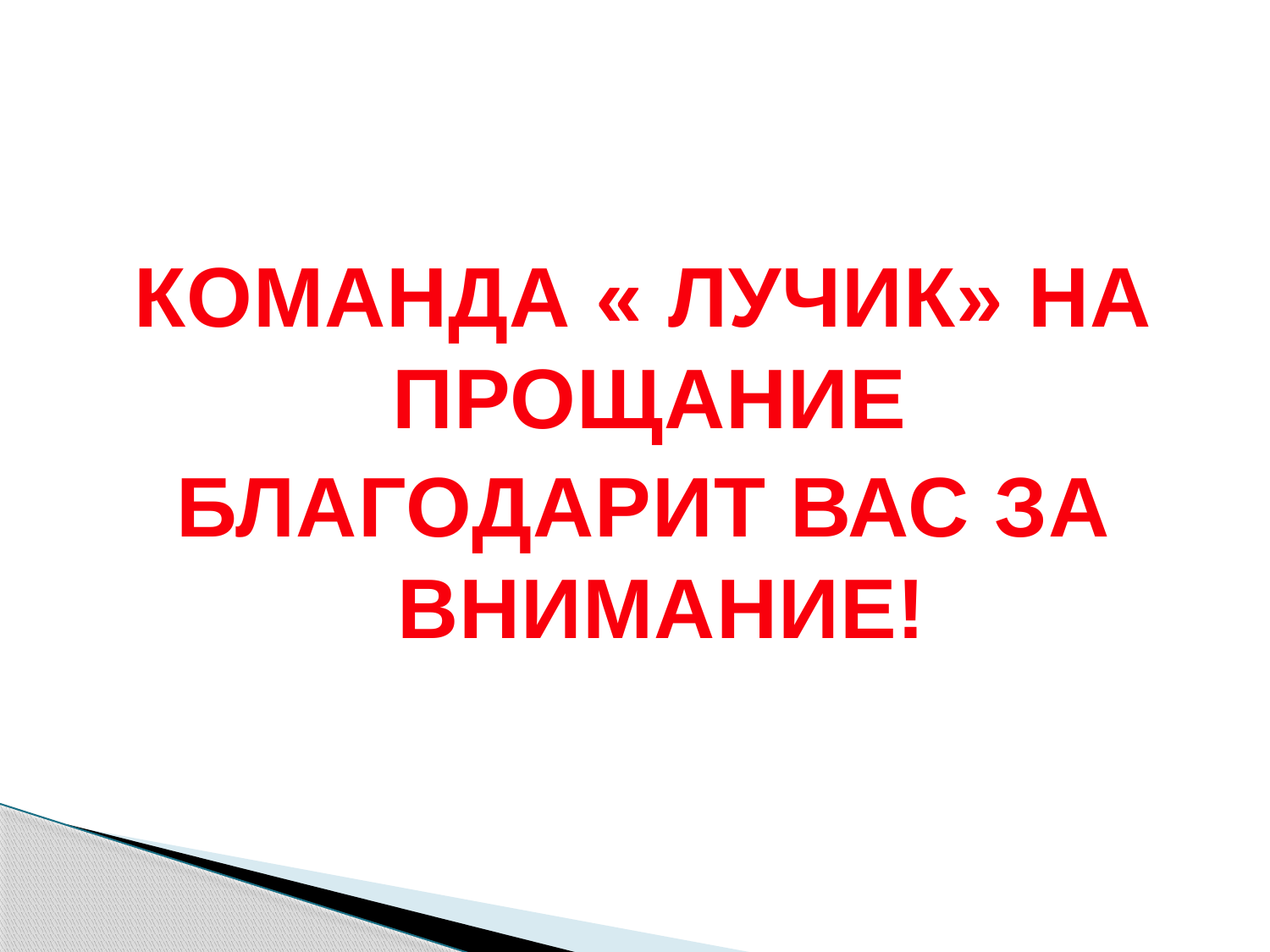

#
КОМАНДА « ЛУЧИК» НА ПРОЩАНИЕ
БЛАГОДАРИТ ВАС ЗА ВНИМАНИЕ!